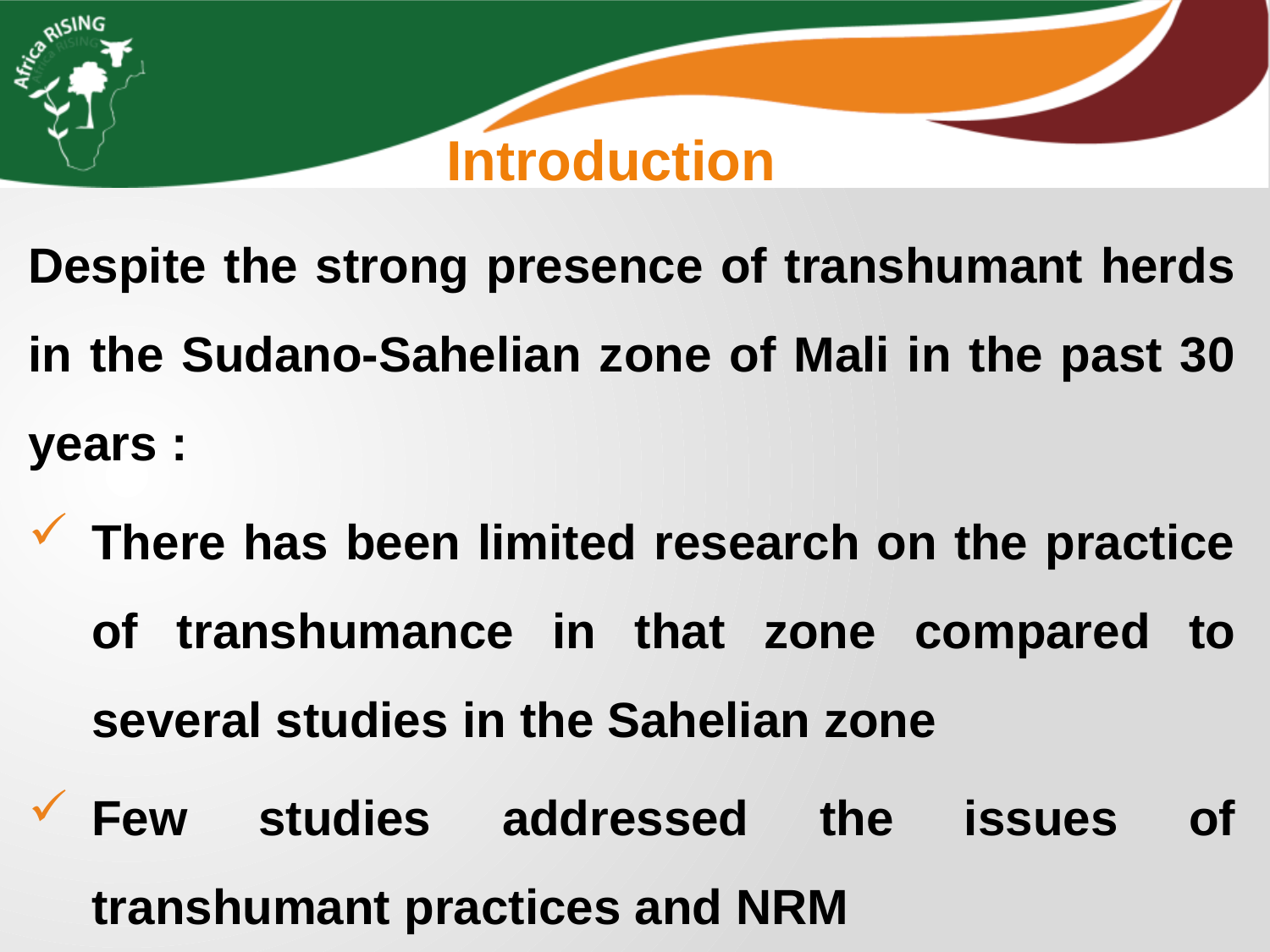

Introduction
Despite the strong presence of transhumant herds in the Sudano-Sahelian zone of Mali in the past 30 years :
There has been limited research on the practice of transhumance in that zone compared to several studies in the Sahelian zone
Few studies addressed the issues of transhumant practices and NRM